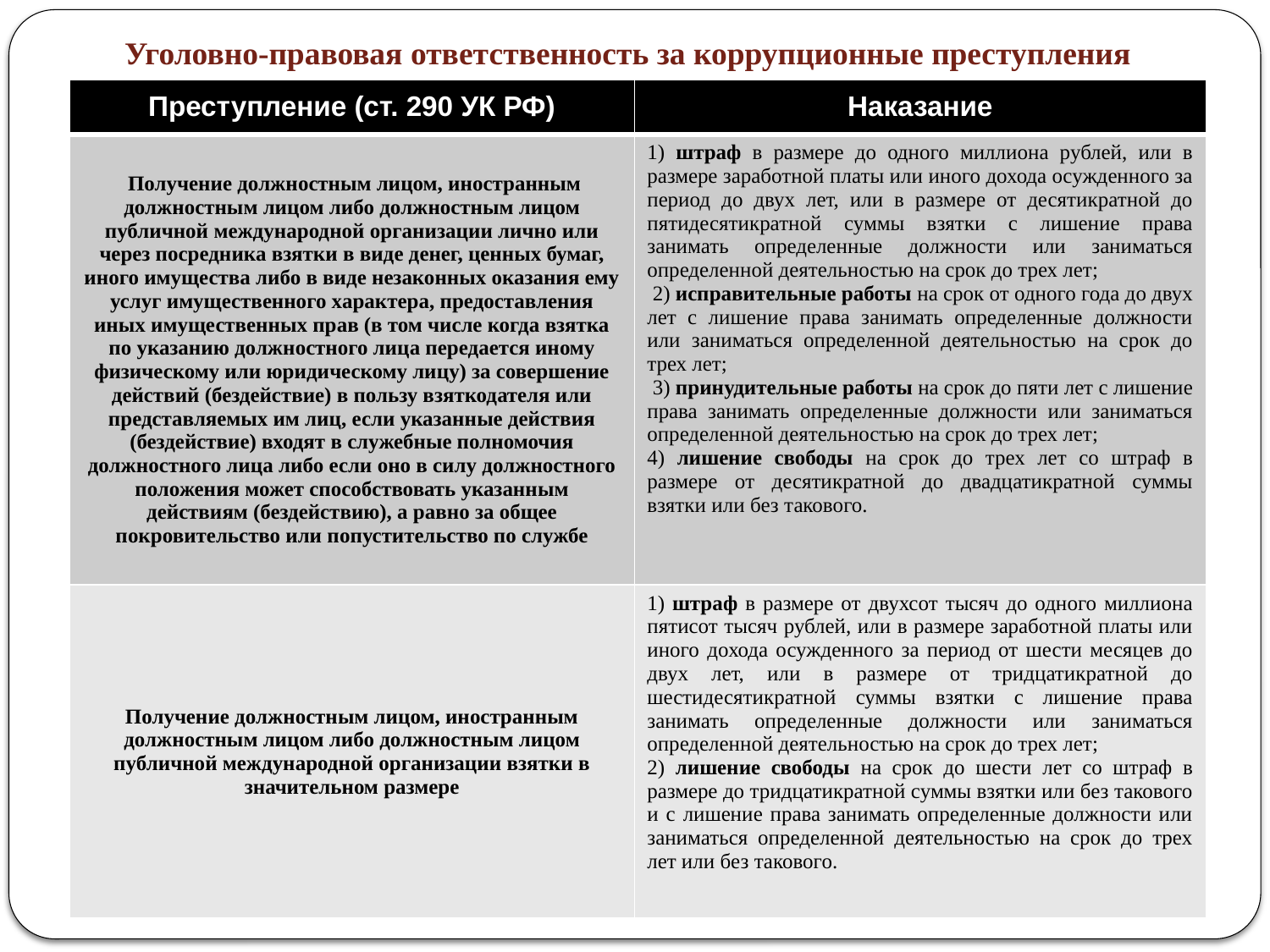

# Уголовно-правовая ответственность за коррупционные преступления
| Преступление (ст. 290 УК РФ) | Наказание |
| --- | --- |
| Получение должностным лицом, иностранным должностным лицом либо должностным лицом публичной международной организации лично или через посредника взятки в виде денег, ценных бумаг, иного имущества либо в виде незаконных оказания ему услуг имущественного характера, предоставления иных имущественных прав (в том числе когда взятка по указанию должностного лица передается иному физическому или юридическому лицу) за совершение действий (бездействие) в пользу взяткодателя или представляемых им лиц, если указанные действия (бездействие) входят в служебные полномочия должностного лица либо если оно в силу должностного положения может способствовать указанным действиям (бездействию), а равно за общее покровительство или попустительство по службе | 1) штраф в размере до одного миллиона рублей, или в размере заработной платы или иного дохода осужденного за период до двух лет, или в размере от десятикратной до пятидесятикратной суммы взятки с лишение права занимать определенные должности или заниматься определенной деятельностью на срок до трех лет; 2) исправительные работы на срок от одного года до двух лет с лишение права занимать определенные должности или заниматься определенной деятельностью на срок до трех лет; 3) принудительные работы на срок до пяти лет с лишение права занимать определенные должности или заниматься определенной деятельностью на срок до трех лет; 4) лишение свободы на срок до трех лет со штраф в размере от десятикратной до двадцатикратной суммы взятки или без такового. |
| Получение должностным лицом, иностранным должностным лицом либо должностным лицом публичной международной организации взятки в значительном размере | 1) штраф в размере от двухсот тысяч до одного миллиона пятисот тысяч рублей, или в размере заработной платы или иного дохода осужденного за период от шести месяцев до двух лет, или в размере от тридцатикратной до шестидесятикратной суммы взятки с лишение права занимать определенные должности или заниматься определенной деятельностью на срок до трех лет; 2) лишение свободы на срок до шести лет со штраф в размере до тридцатикратной суммы взятки или без такового и с лишение права занимать определенные должности или заниматься определенной деятельностью на срок до трех лет или без такового. |